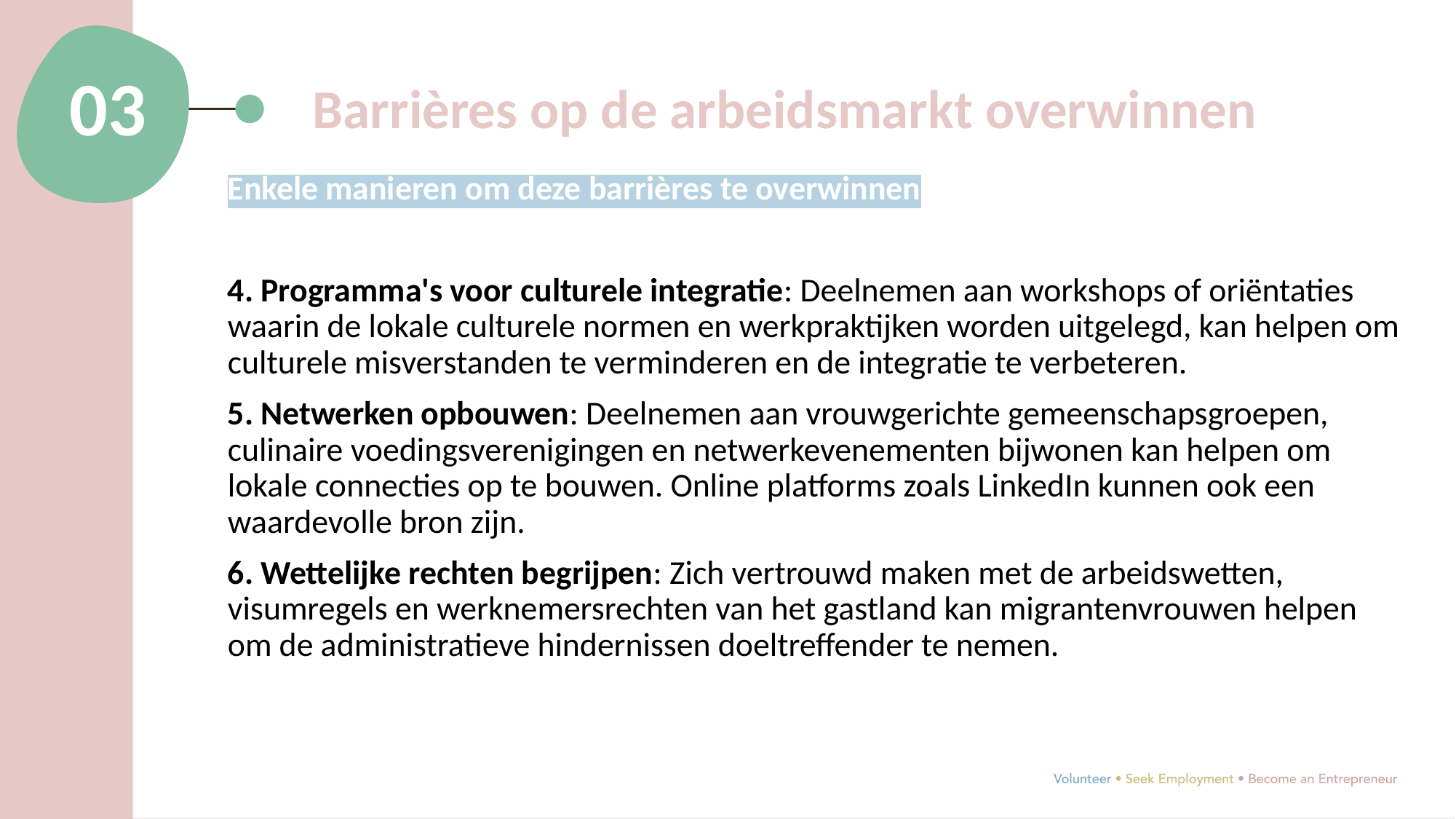

03
Barrières op de arbeidsmarkt overwinnen

Enkele manieren om deze barrières te overwinnen

4. Programma's voor culturele integratie: Deelnemen aan workshops of oriëntaties waarin de lokale culturele normen en werkpraktijken worden uitgelegd, kan helpen om culturele misverstanden te verminderen en de integratie te verbeteren.
5. Netwerken opbouwen: Deelnemen aan vrouwgerichte gemeenschapsgroepen, culinaire voedingsverenigingen en netwerkevenementen bijwonen kan helpen om lokale connecties op te bouwen. Online platforms zoals LinkedIn kunnen ook een waardevolle bron zijn.
6. Wettelijke rechten begrijpen: Zich vertrouwd maken met de arbeidswetten, visumregels en werknemersrechten van het gastland kan migrantenvrouwen helpen om de administratieve hindernissen doeltreffender te nemen.